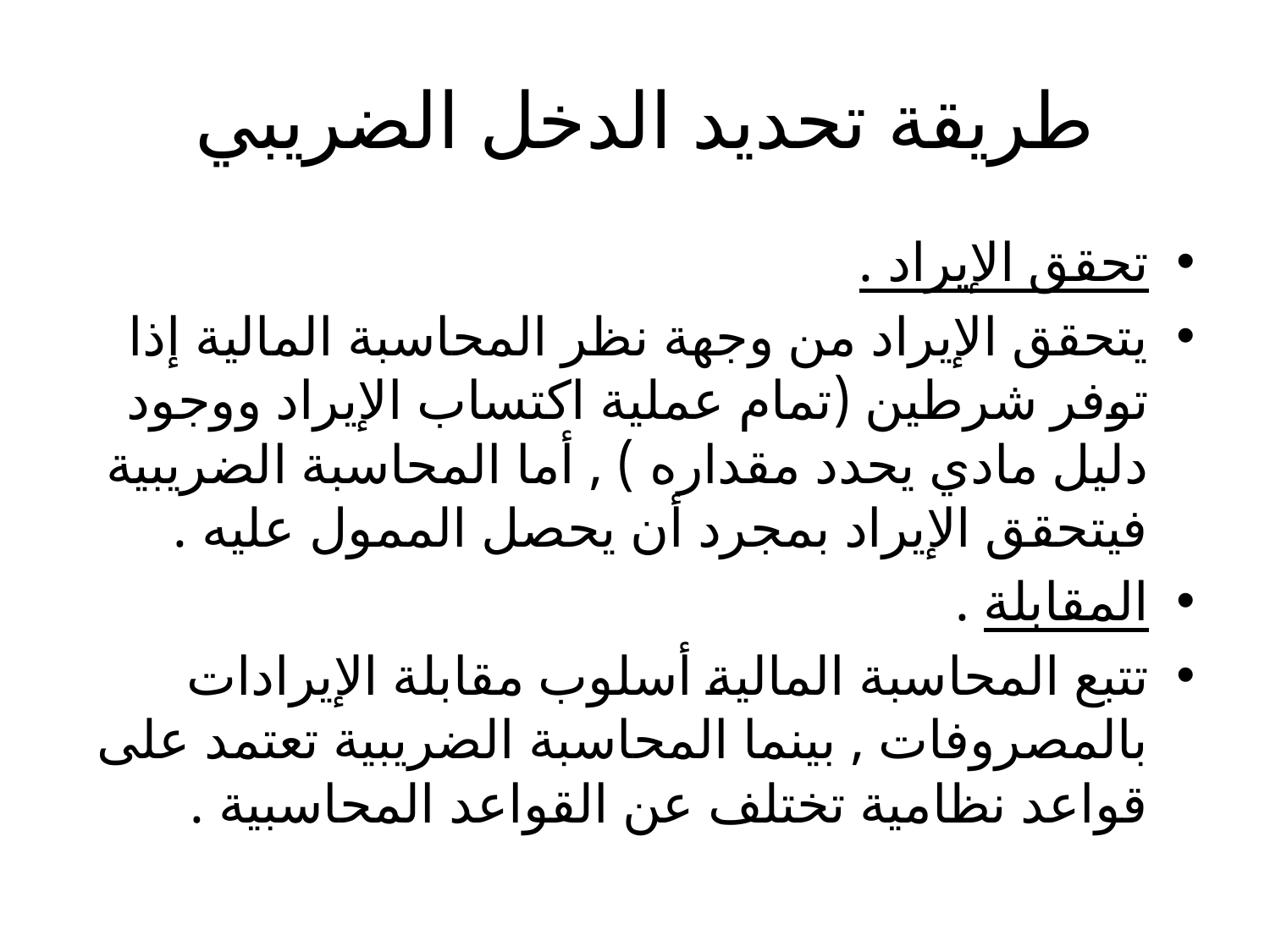

# طريقة تحديد الدخل الضريبي
تحقق الإيراد .
يتحقق الإيراد من وجهة نظر المحاسبة المالية إذا توفر شرطين (تمام عملية اكتساب الإيراد ووجود دليل مادي يحدد مقداره ) , أما المحاسبة الضريبية فيتحقق الإيراد بمجرد أن يحصل الممول عليه .
المقابلة .
تتبع المحاسبة المالية أسلوب مقابلة الإيرادات بالمصروفات , بينما المحاسبة الضريبية تعتمد على قواعد نظامية تختلف عن القواعد المحاسبية .